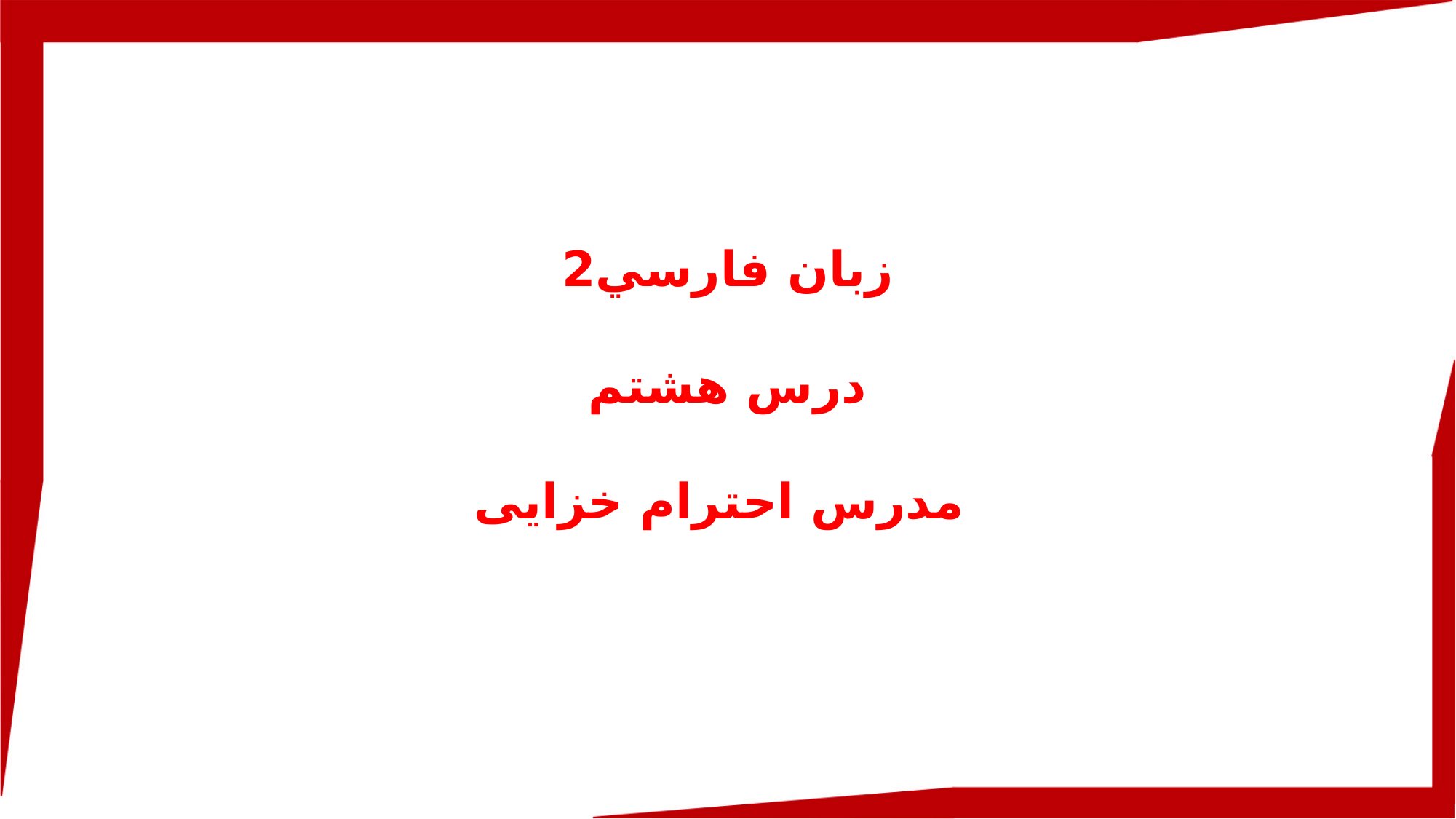

زبان فارسي2
درس هشتم
مدرس احترام خزایی